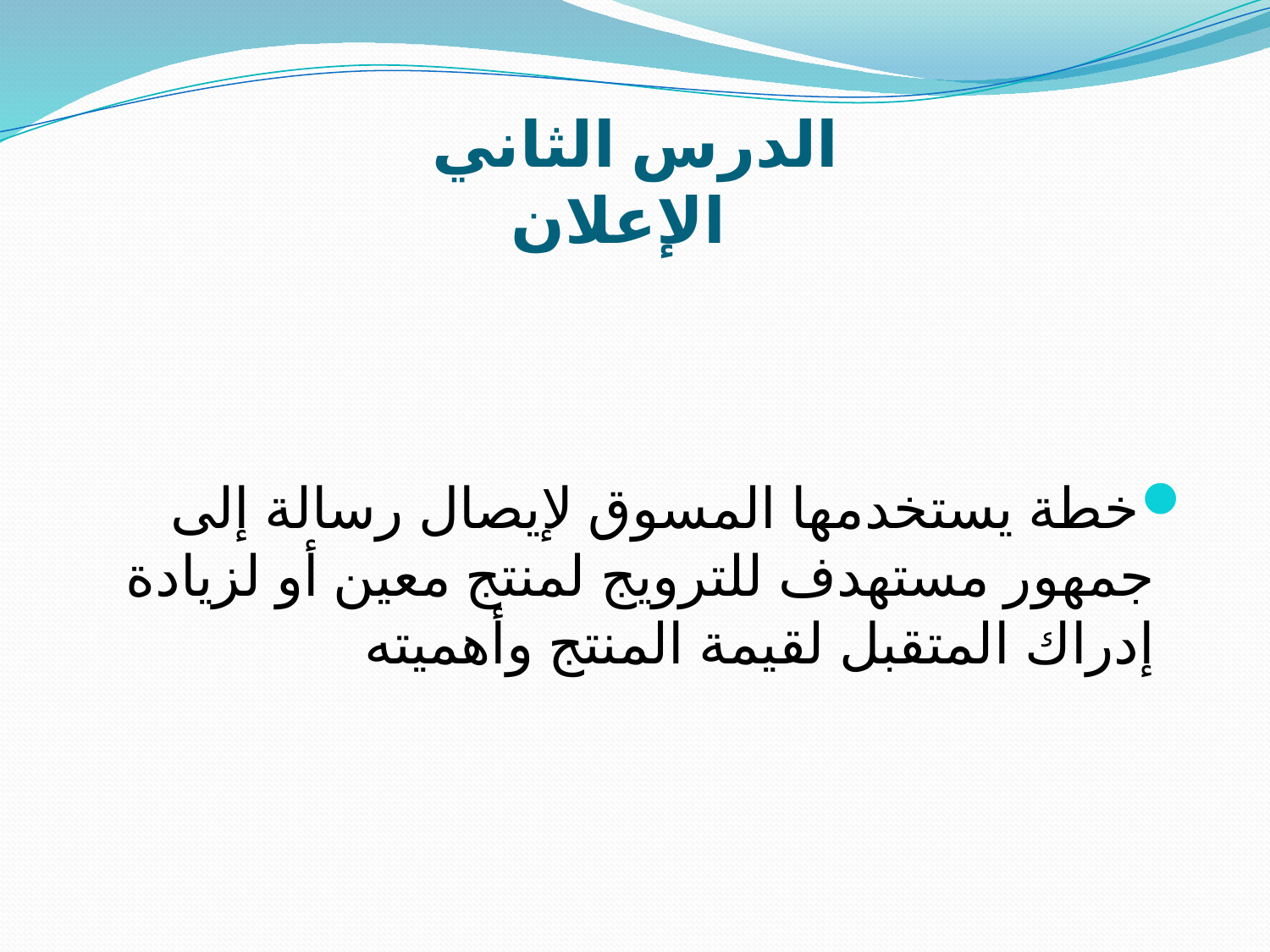

# الدرس الثاني الإعلان
خطة يستخدمها المسوق لإيصال رسالة إلى جمهور مستهدف للترويج لمنتج معين أو لزيادة إدراك المتقبل لقيمة المنتج وأهميته